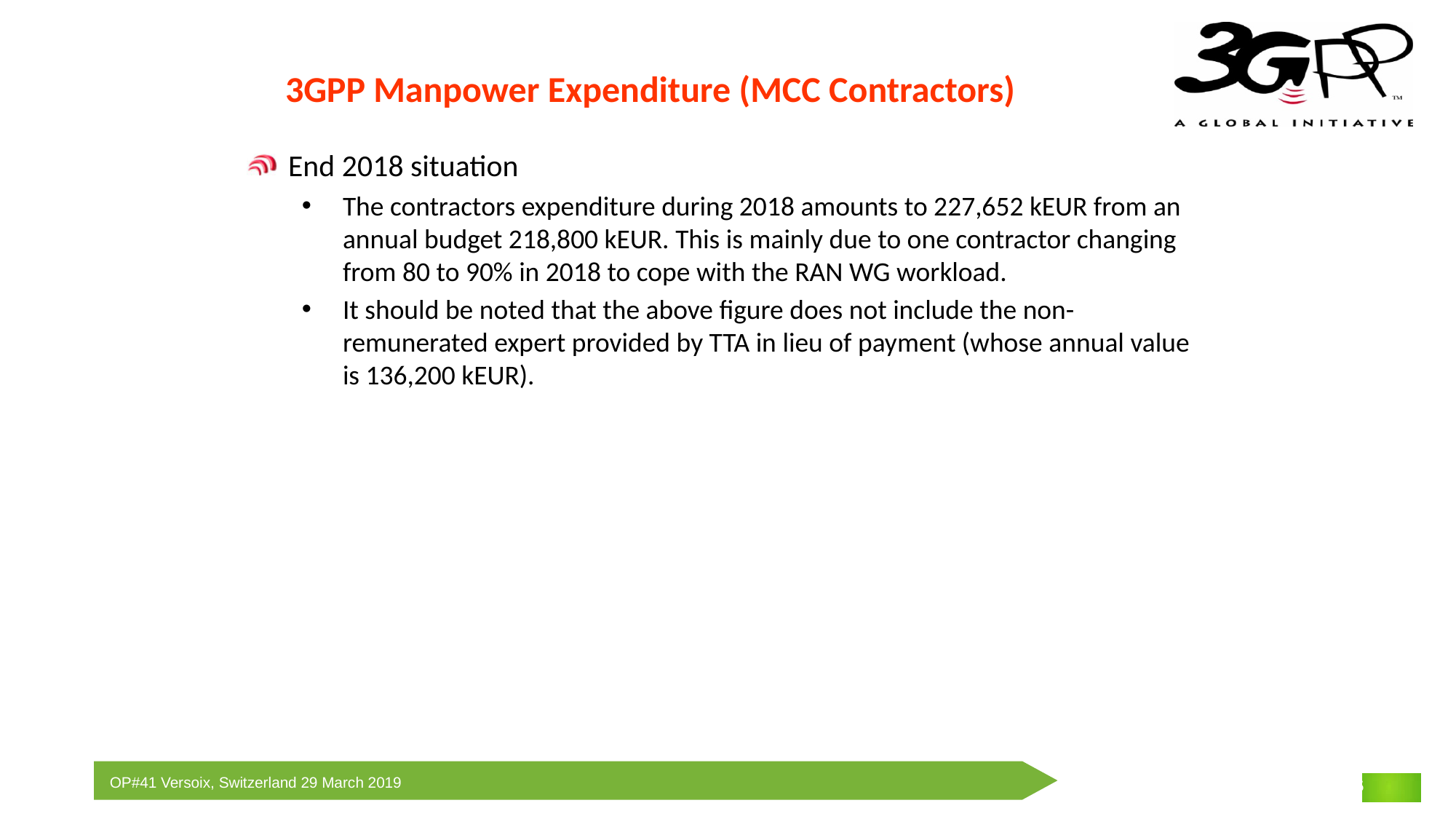

3GPP Manpower Expenditure (MCC Contractors)

End 2018 situation
The contractors expenditure during 2018 amounts to 227,652 kEUR from an annual budget 218,800 kEUR. This is mainly due to one contractor changing from 80 to 90% in 2018 to cope with the RAN WG workload.
It should be noted that the above figure does not include the non-remunerated expert provided by TTA in lieu of payment (whose annual value is 136,200 kEUR).